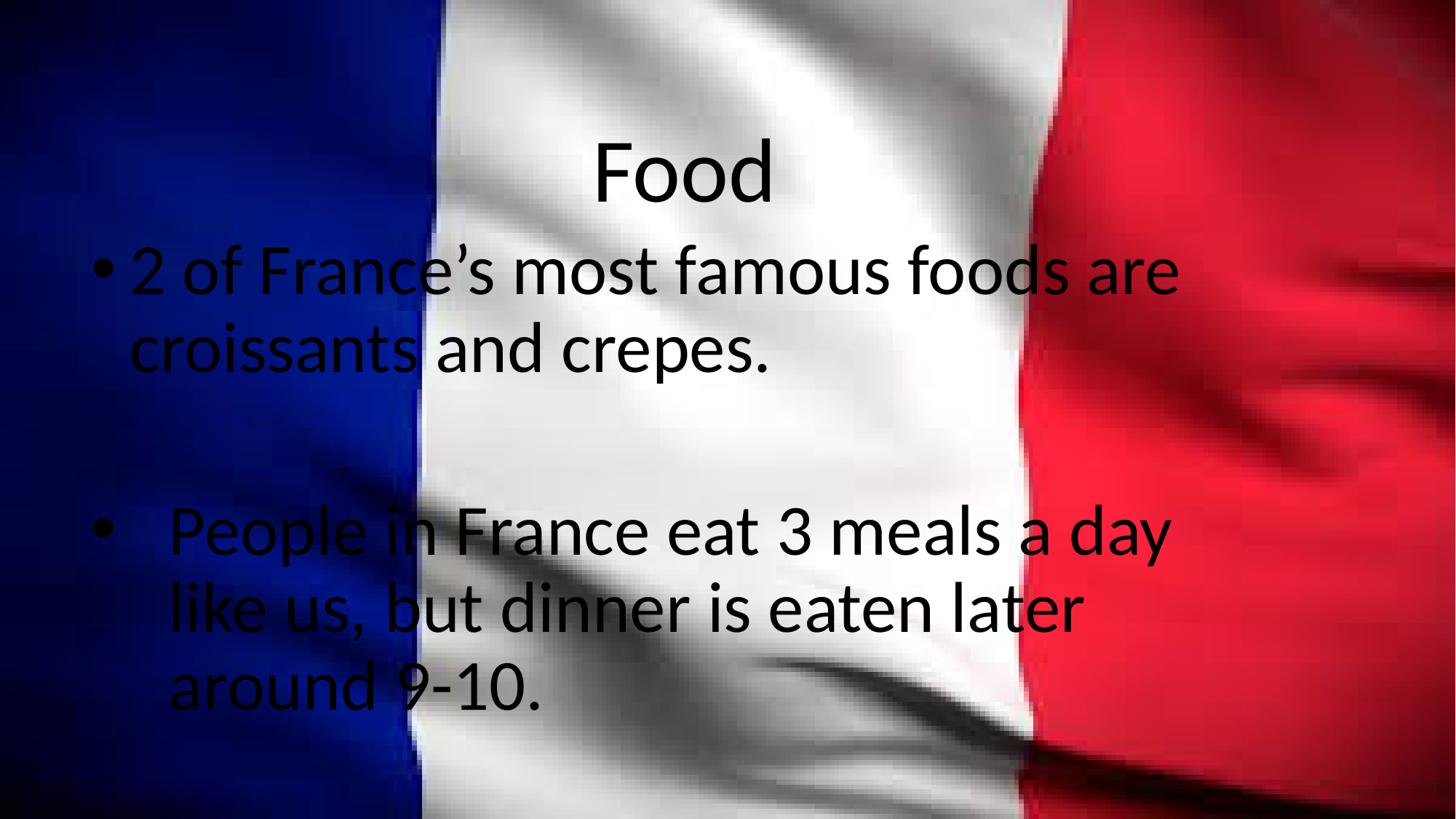

# Food
2 of France’s most famous foods are croissants and crepes.

People in France eat 3 meals a day like us, but dinner is eaten later around 9-10.